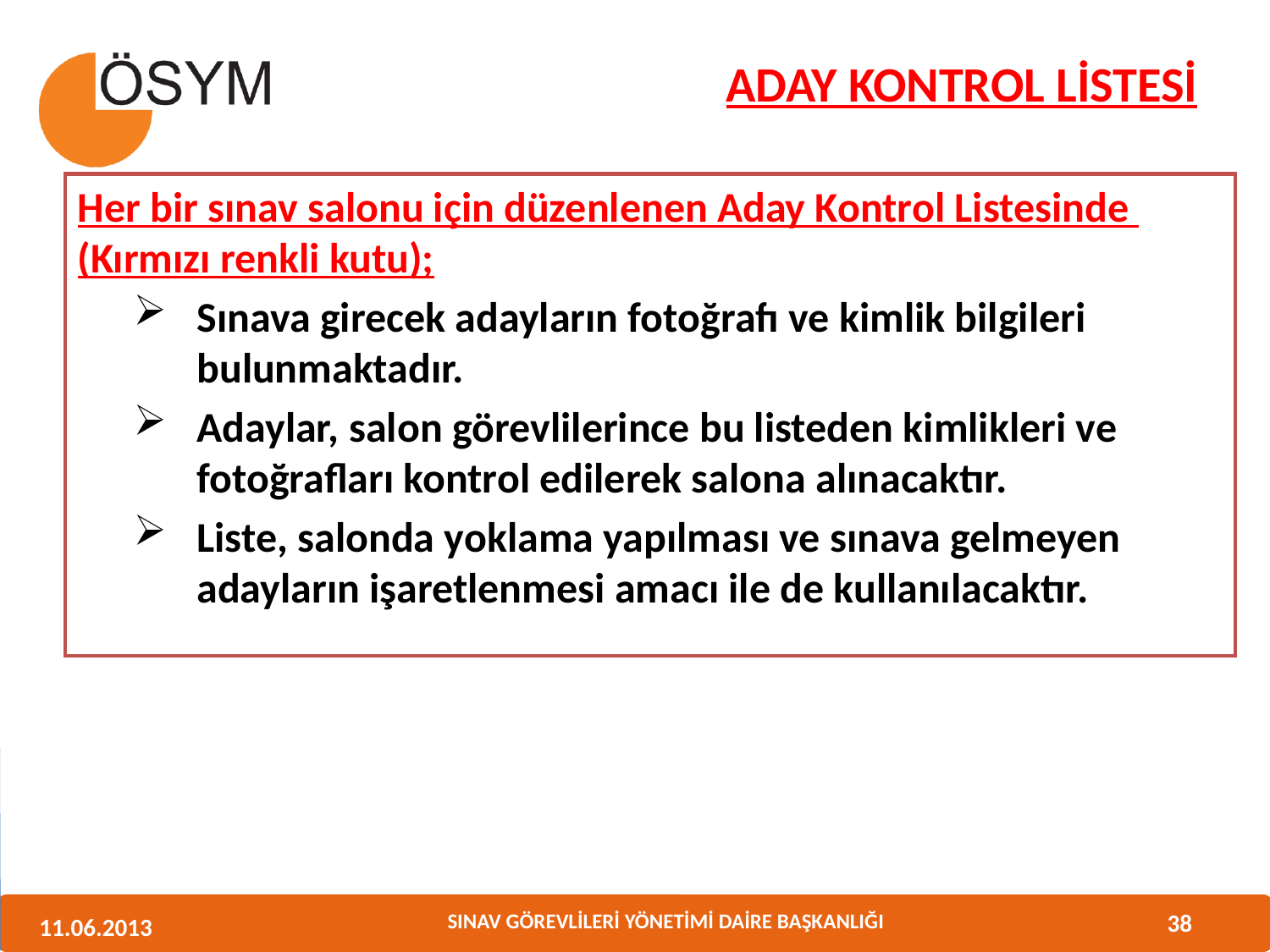

ADAY KONTROL LİSTESİ
Her bir sınav salonu için düzenlenen Aday Kontrol Listesinde  (Kırmızı renkli kutu);
Sınava girecek adayların fotoğrafı ve kimlik bilgileri bulunmaktadır.
Adaylar, salon görevlilerince bu listeden kimlikleri ve fotoğrafları kontrol edilerek salona alınacaktır.
Liste, salonda yoklama yapılması ve sınava gelmeyen adayların işaretlenmesi amacı ile de kullanılacaktır.

38
11.06.2013